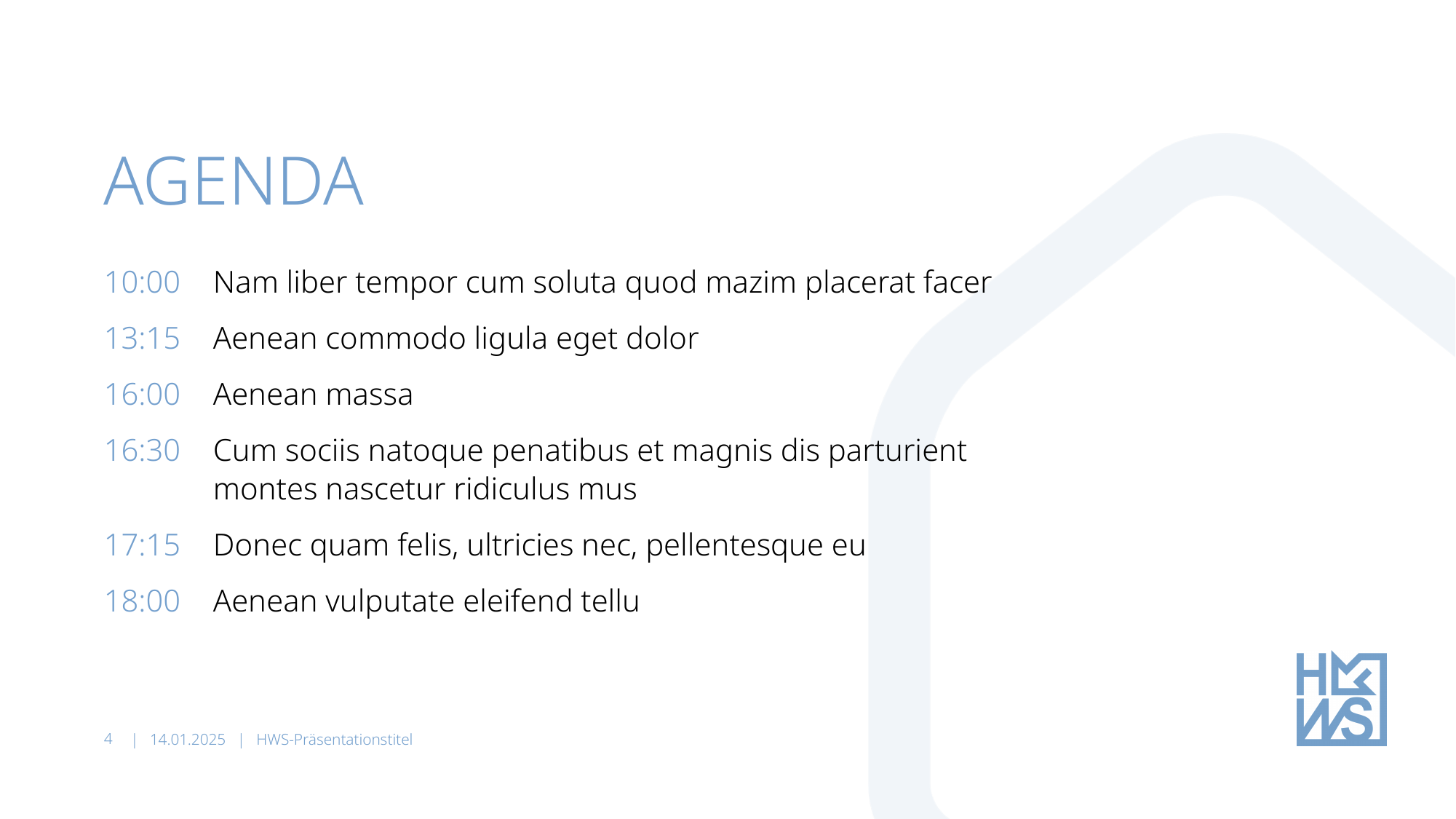

# Agenda
10:00	Nam liber tempor cum soluta quod mazim placerat facer
13:15	Aenean commodo ligula eget dolor
16:00	Aenean massa
16:30	Cum sociis natoque penatibus et magnis dis parturient
	montes nascetur ridiculus mus
17:15	Donec quam felis, ultricies nec, pellentesque eu
18:00	Aenean vulputate eleifend tellu
4
14.01.2025
HWS-Präsentationstitel